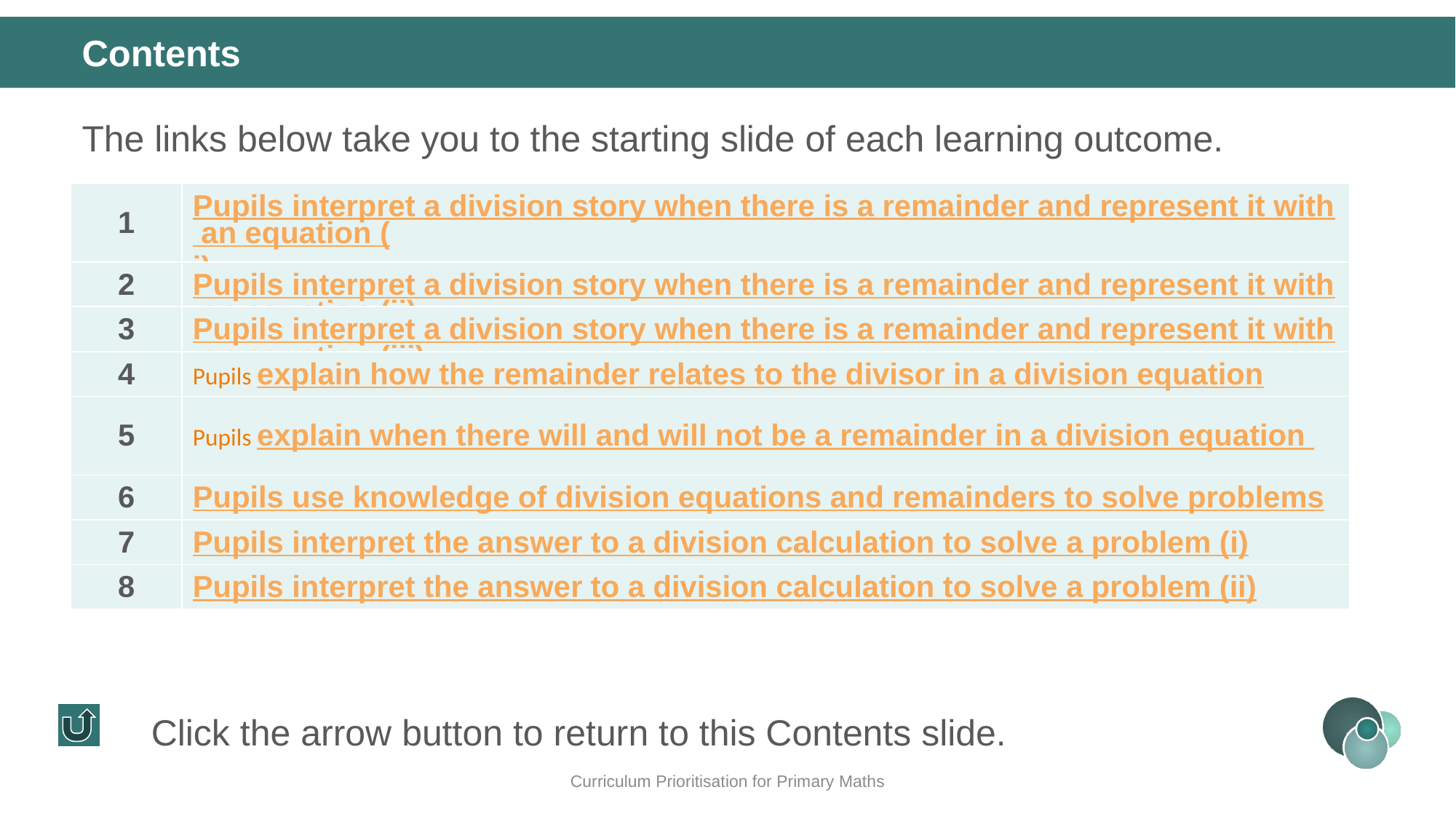

Contents
The links below take you to the starting slide of each learning outcome.
| 1 | Pupils interpret a division story when there is a remainder and represent it with an equation (i) |
| --- | --- |
| 2 | Pupils interpret a division story when there is a remainder and represent it with an equation (ii) |
| 3 | Pupils interpret a division story when there is a remainder and represent it with an equation (iii) |
| 4 | Pupils explain how the remainder relates to the divisor in a division equation |
| 5 | Pupils explain when there will and will not be a remainder in a division equation |
| 6 | Pupils use knowledge of division equations and remainders to solve problems |
| 7 | Pupils interpret the answer to a division calculation to solve a problem (i) |
| 8 | Pupils interpret the answer to a division calculation to solve a problem (ii) |

Click the arrow button to return to this Contents slide.
Curriculum Prioritisation for Primary Maths